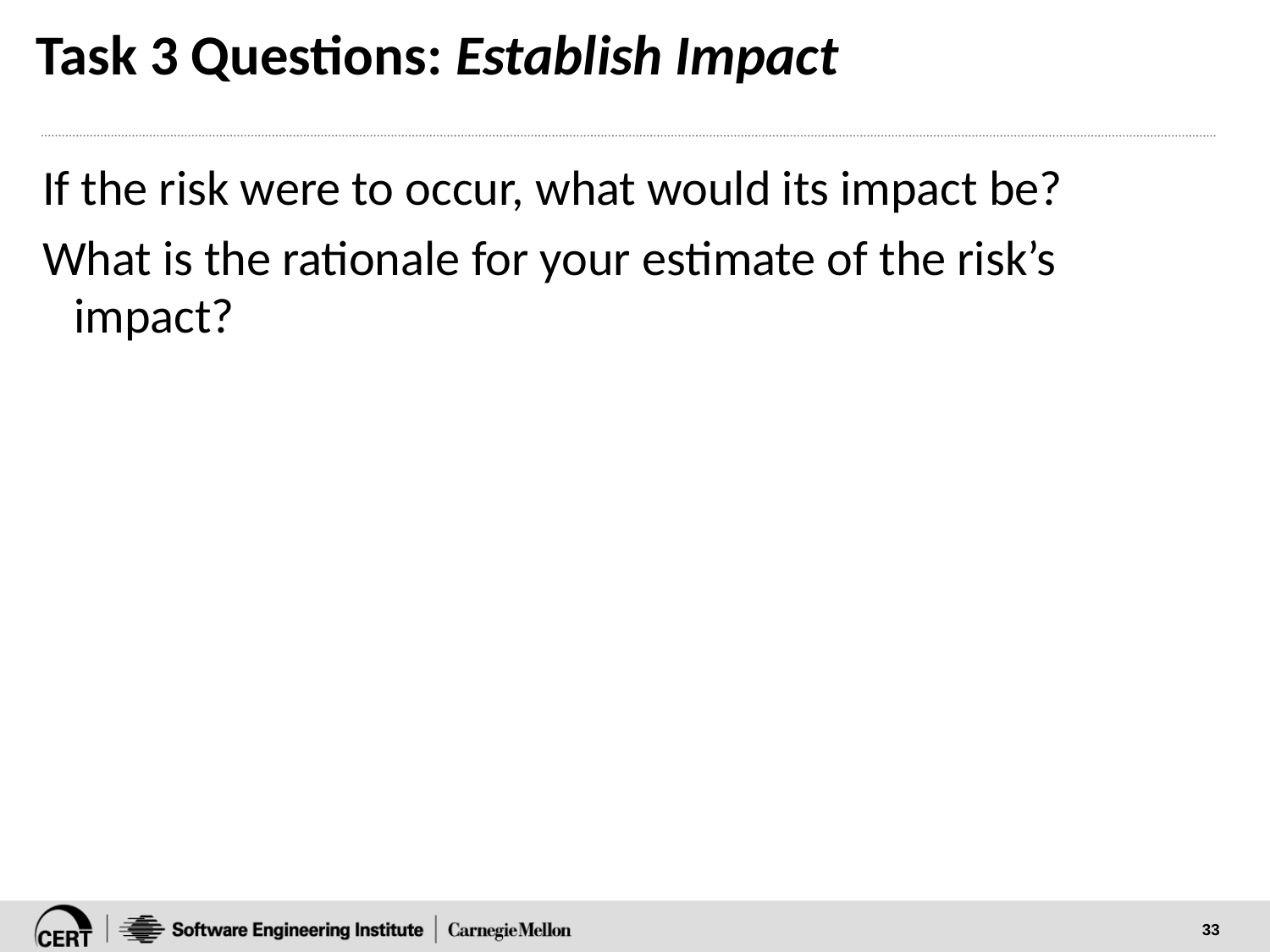

# Task 3 Questions: Establish Impact
If the risk were to occur, what would its impact be?
What is the rationale for your estimate of the risk’s impact?